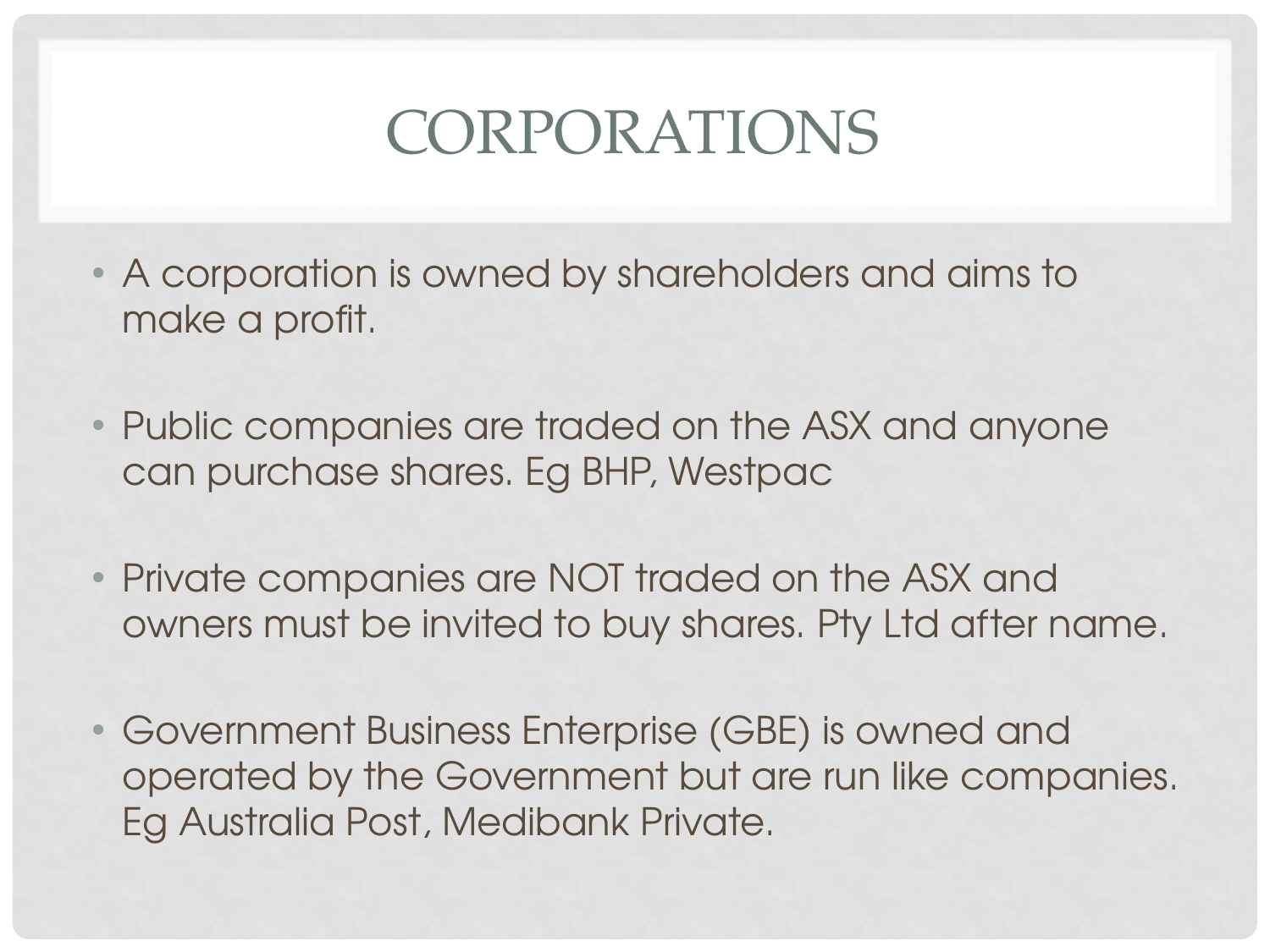

# Corporations
A corporation is owned by shareholders and aims to make a profit.

Public companies are traded on the ASX and anyone can purchase shares. Eg BHP, Westpac

Private companies are NOT traded on the ASX and owners must be invited to buy shares. Pty Ltd after name.

Government Business Enterprise (GBE) is owned and operated by the Government but are run like companies.  Eg Australia Post, Medibank Private.